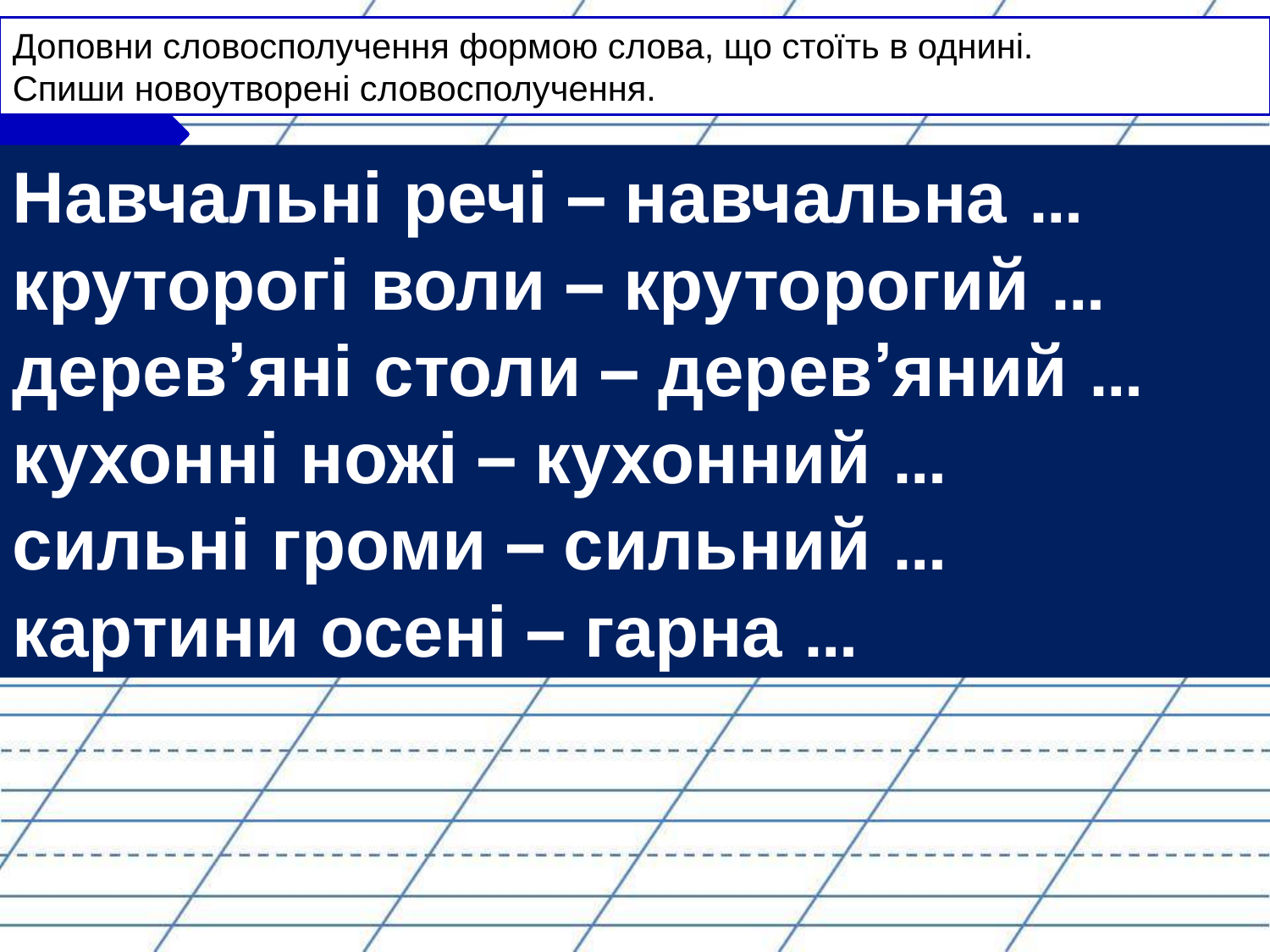

Доповни словосполучення формою слова, що стоїть в однині.
Спиши новоутворені словосполучення.
Навчальні речі – навчальна …
круторогі воли – круторогий …
дерев’яні столи – дерев’яний …
кухонні ножі – кухонний …
сильні громи – сильний …
картини осені – гарна …